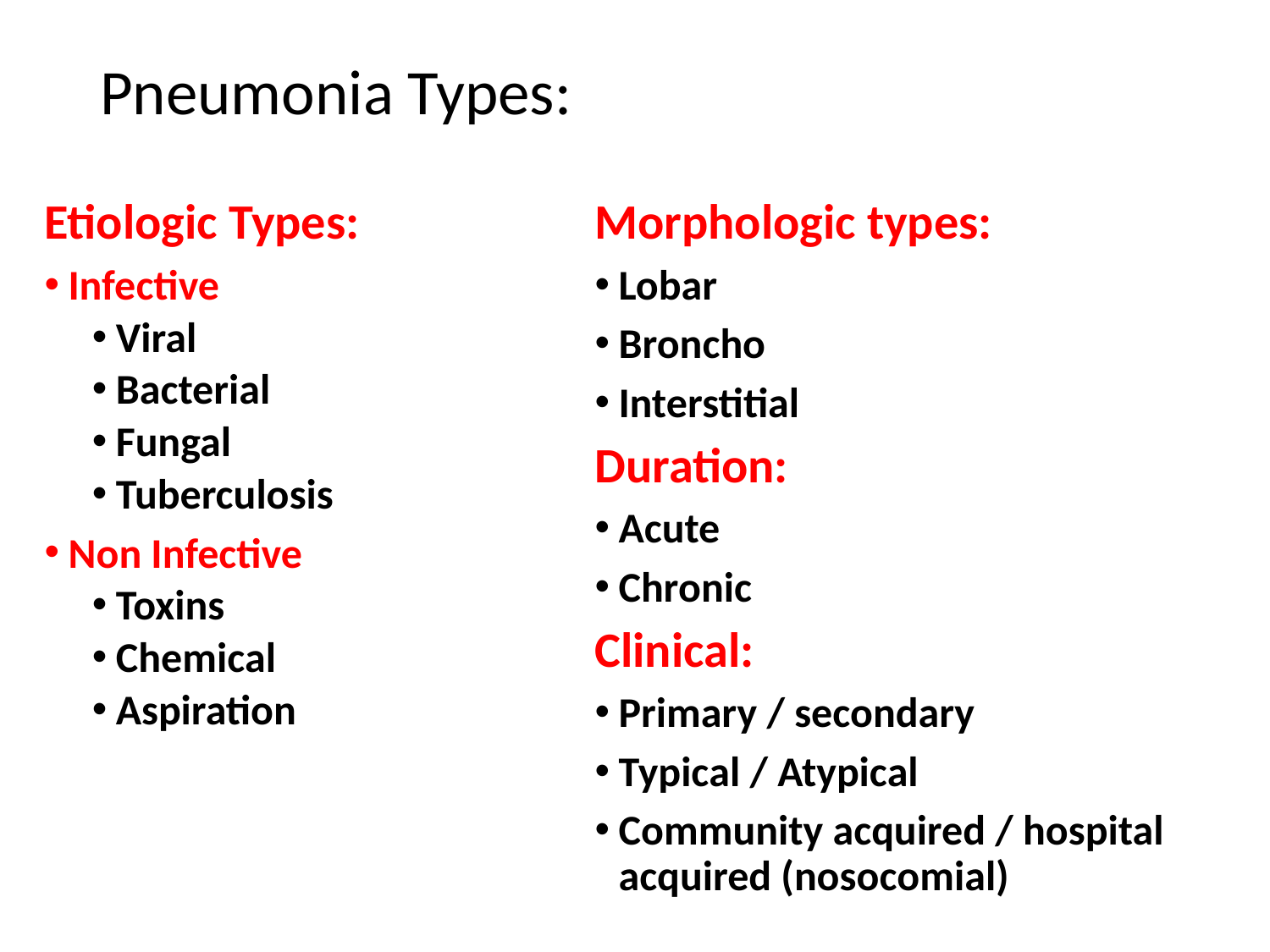

# Pneumonia Types:
Etiologic Types:
Infective
Viral
Bacterial
Fungal
Tuberculosis
Non Infective
Toxins
Chemical
Aspiration
Morphologic types:
Lobar
Broncho
Interstitial
Duration:
Acute
Chronic
Clinical:
Primary / secondary
Typical / Atypical
Community acquired / hospital acquired (nosocomial)